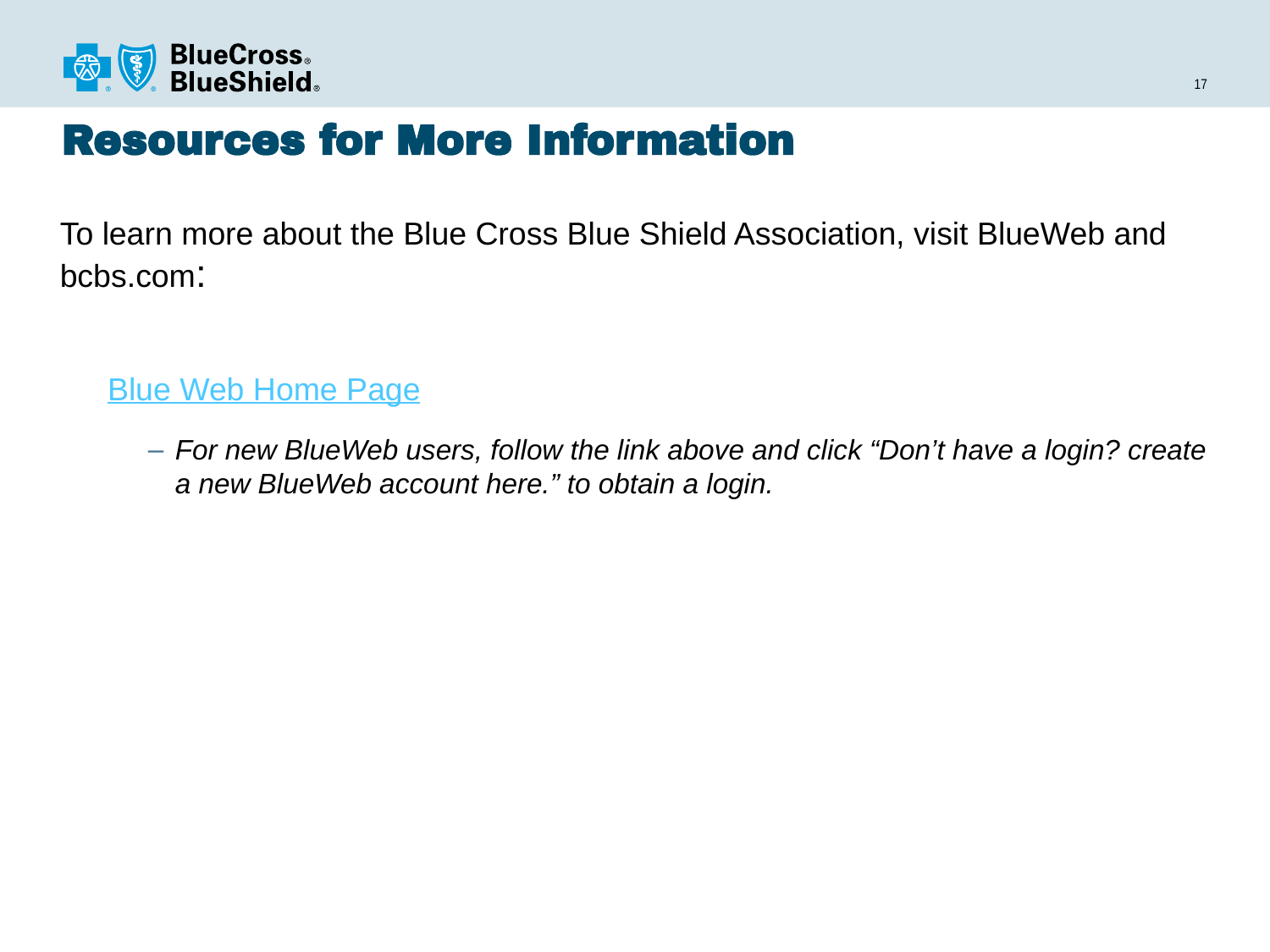

# Resources for More Information
To learn more about the Blue Cross Blue Shield Association, visit BlueWeb and bcbs.com:
Blue Web Home Page
For new BlueWeb users, follow the link above and click “Don’t have a login? create a new BlueWeb account here.” to obtain a login.